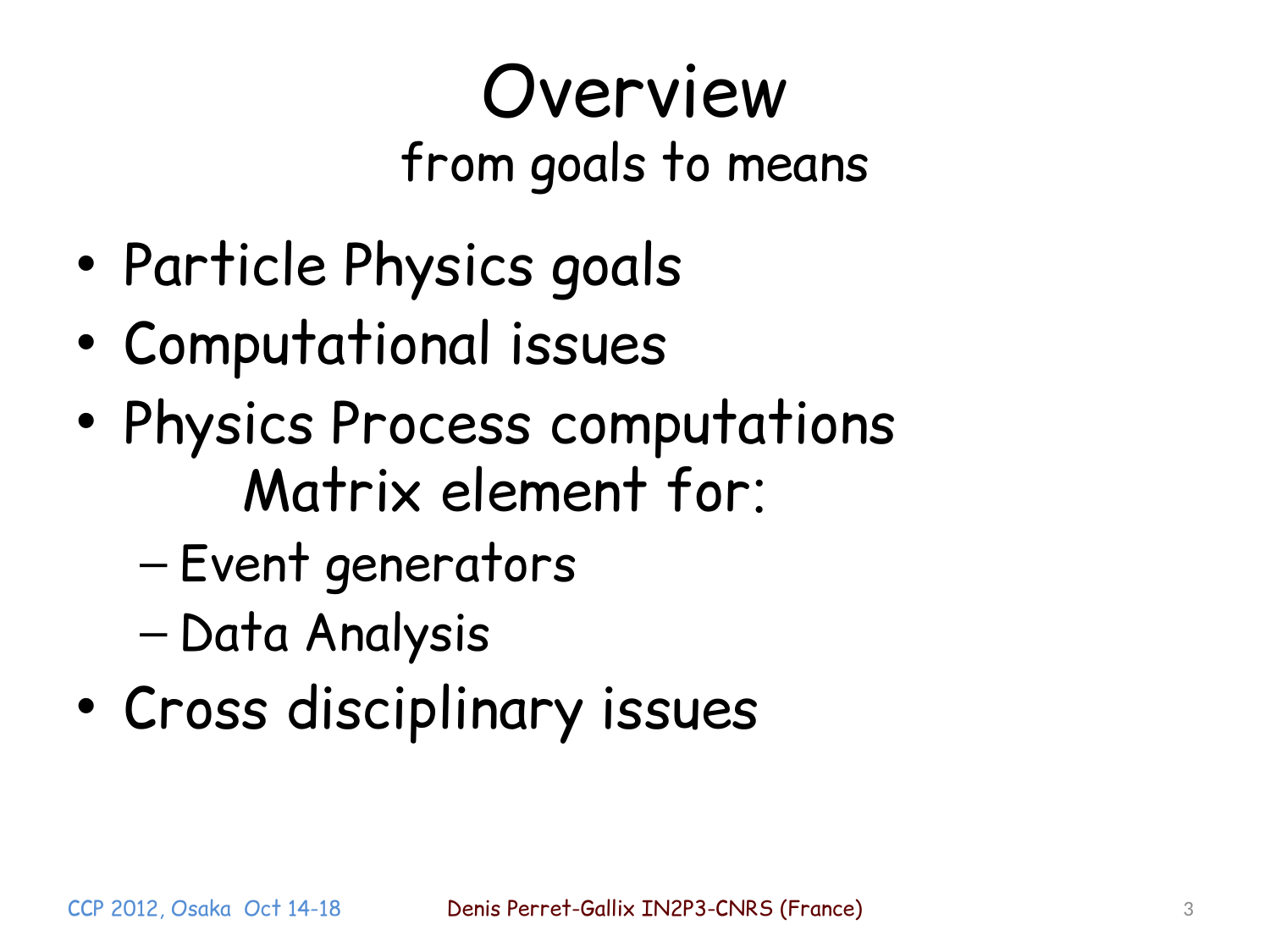

# Overview from goals to means
Particle Physics goals
Computational issues
Physics Process computations
       Matrix element for:
Event generators
Data Analysis
Cross disciplinary issues

CCP 2012, Osaka  Oct 14-18
Denis Perret-Gallix IN2P3-CNRS (France)
3